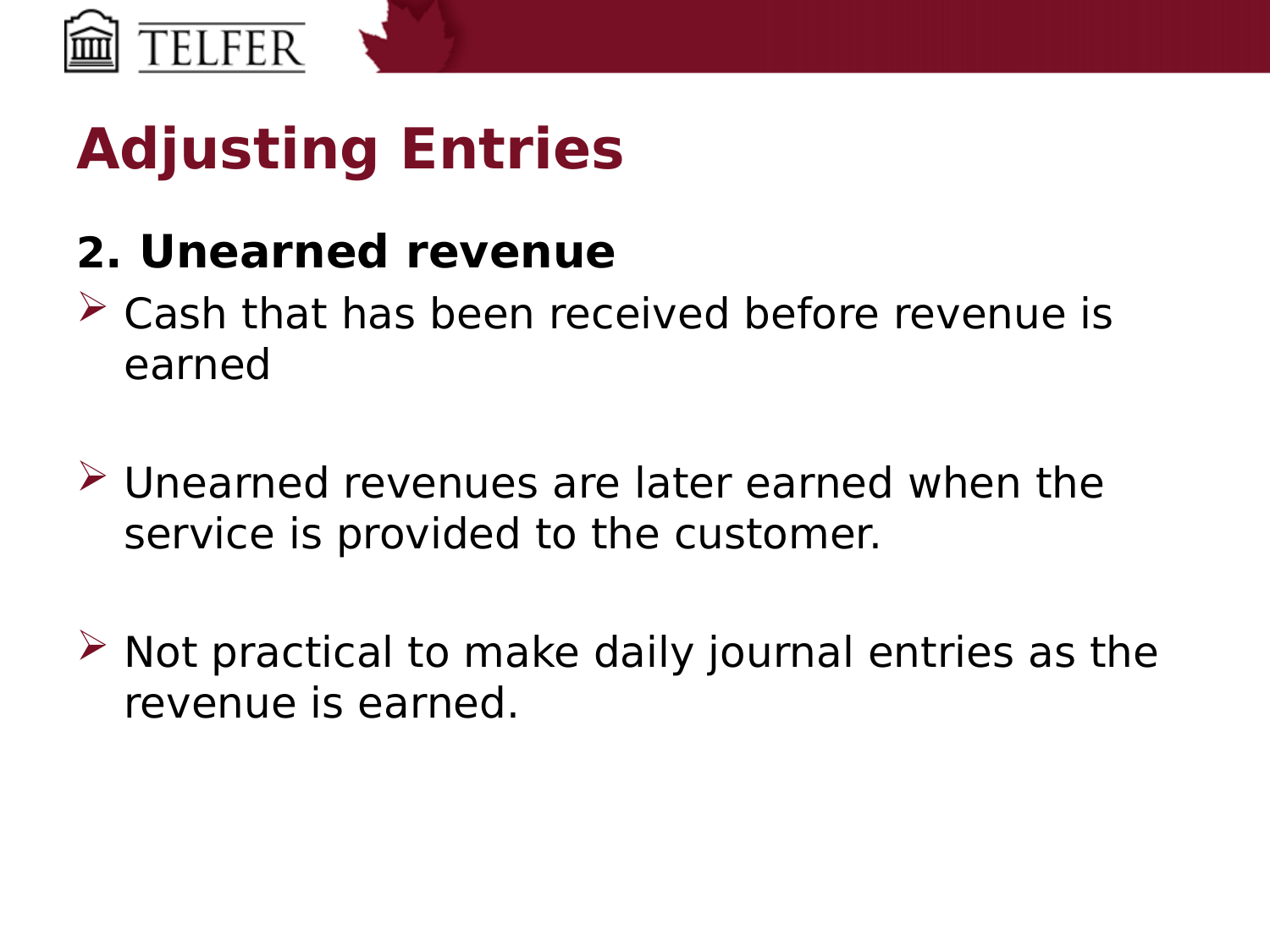

# Adjusting Entries
2. Unearned revenue
Cash that has been received before revenue is earned

Unearned revenues are later earned when the service is provided to the customer.

Not practical to make daily journal entries as the revenue is earned.